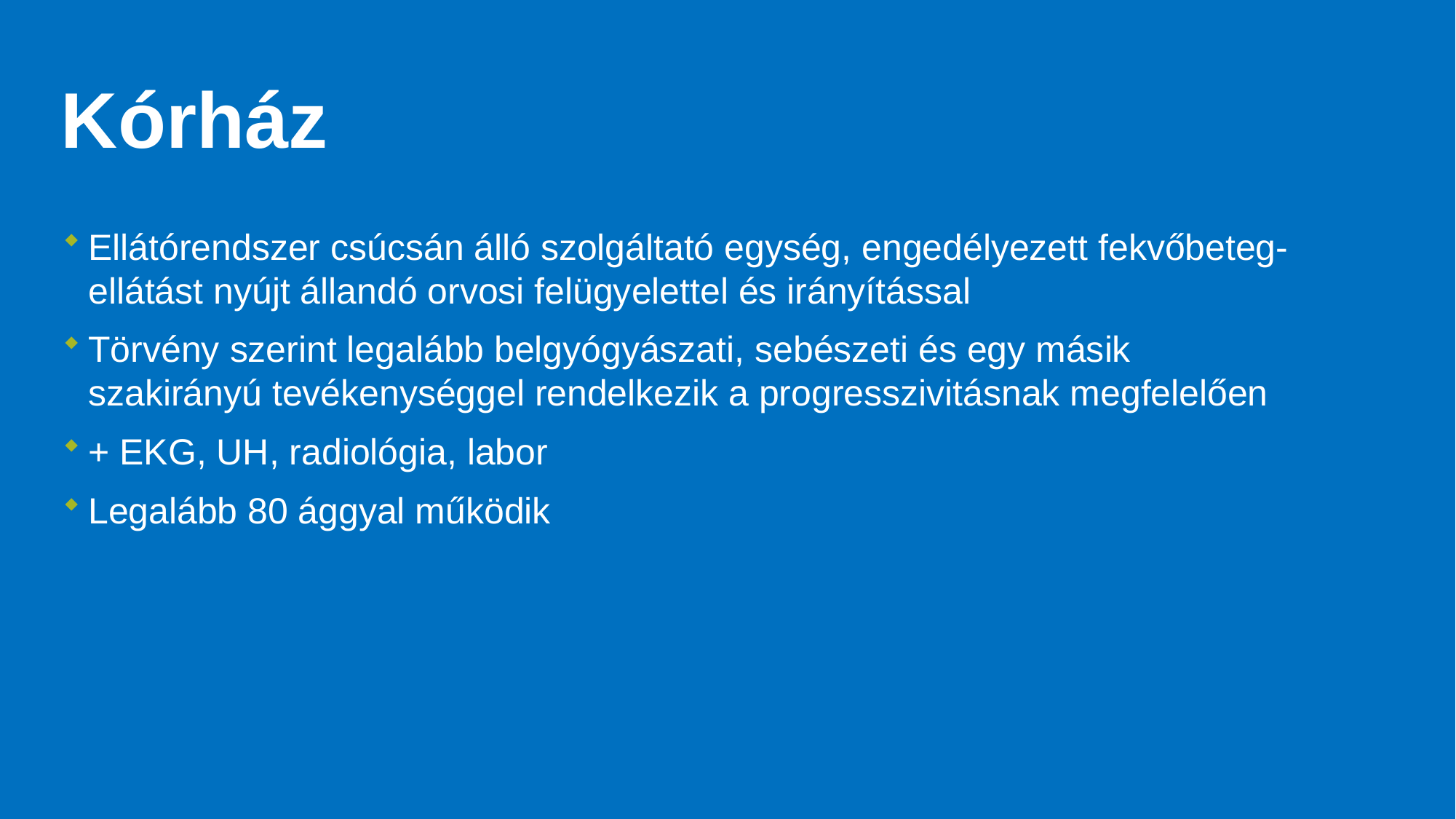

# Kórház
Ellátórendszer csúcsán álló szolgáltató egység, engedélyezett fekvőbeteg- ellátást nyújt állandó orvosi felügyelettel és irányítással
Törvény szerint legalább belgyógyászati, sebészeti és egy másik szakirányú tevékenységgel rendelkezik a progresszivitásnak megfelelően
+ EKG, UH, radiológia, labor
Legalább 80 ággyal működik